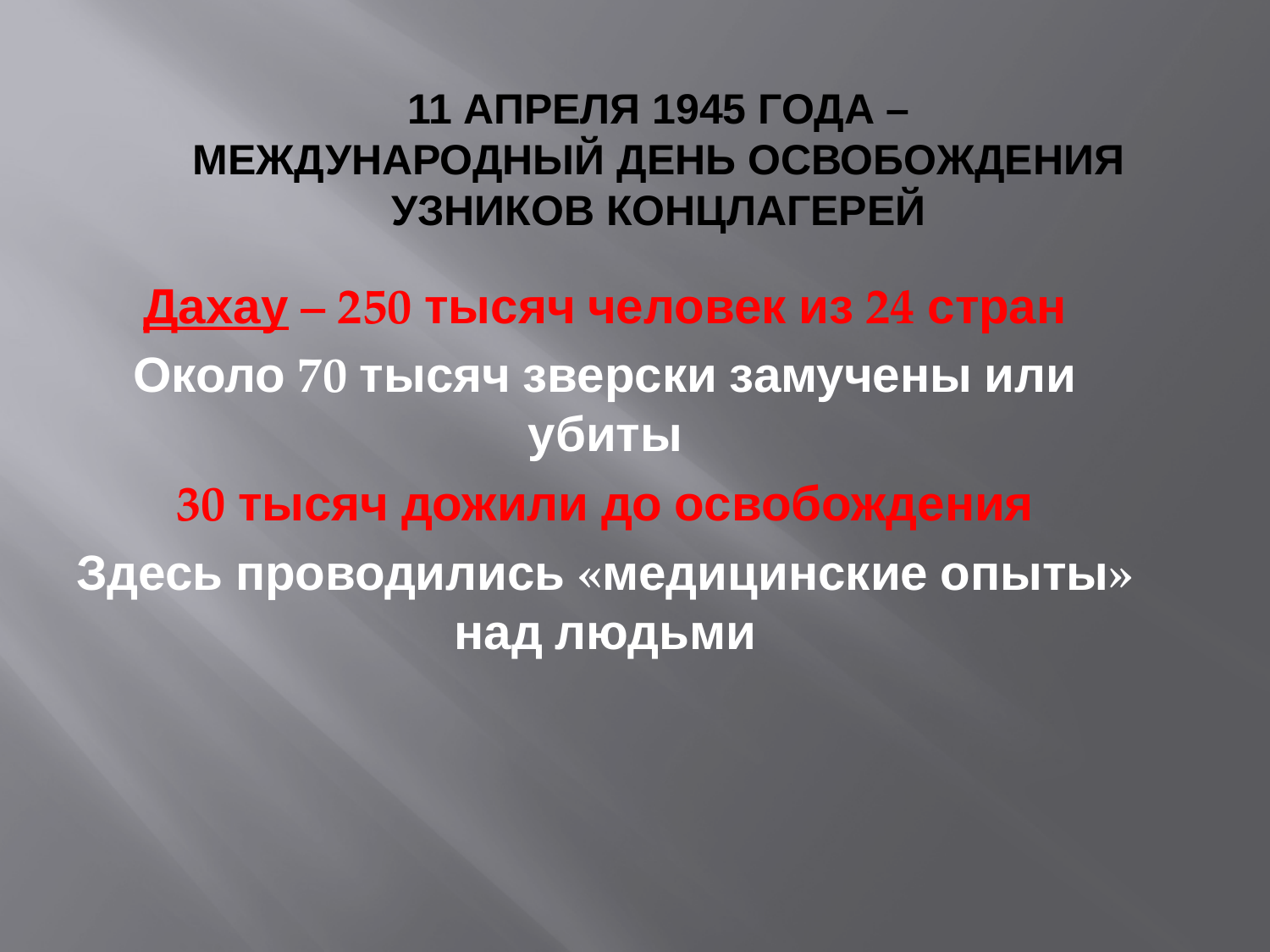

# 11 апреля 1945 года – Международный день освобождения узников концлагерей
Дахау – 250 тысяч человек из 24 стран
Около 70 тысяч зверски замучены или убиты
30 тысяч дожили до освобождения
Здесь проводились «медицинские опыты» над людьми